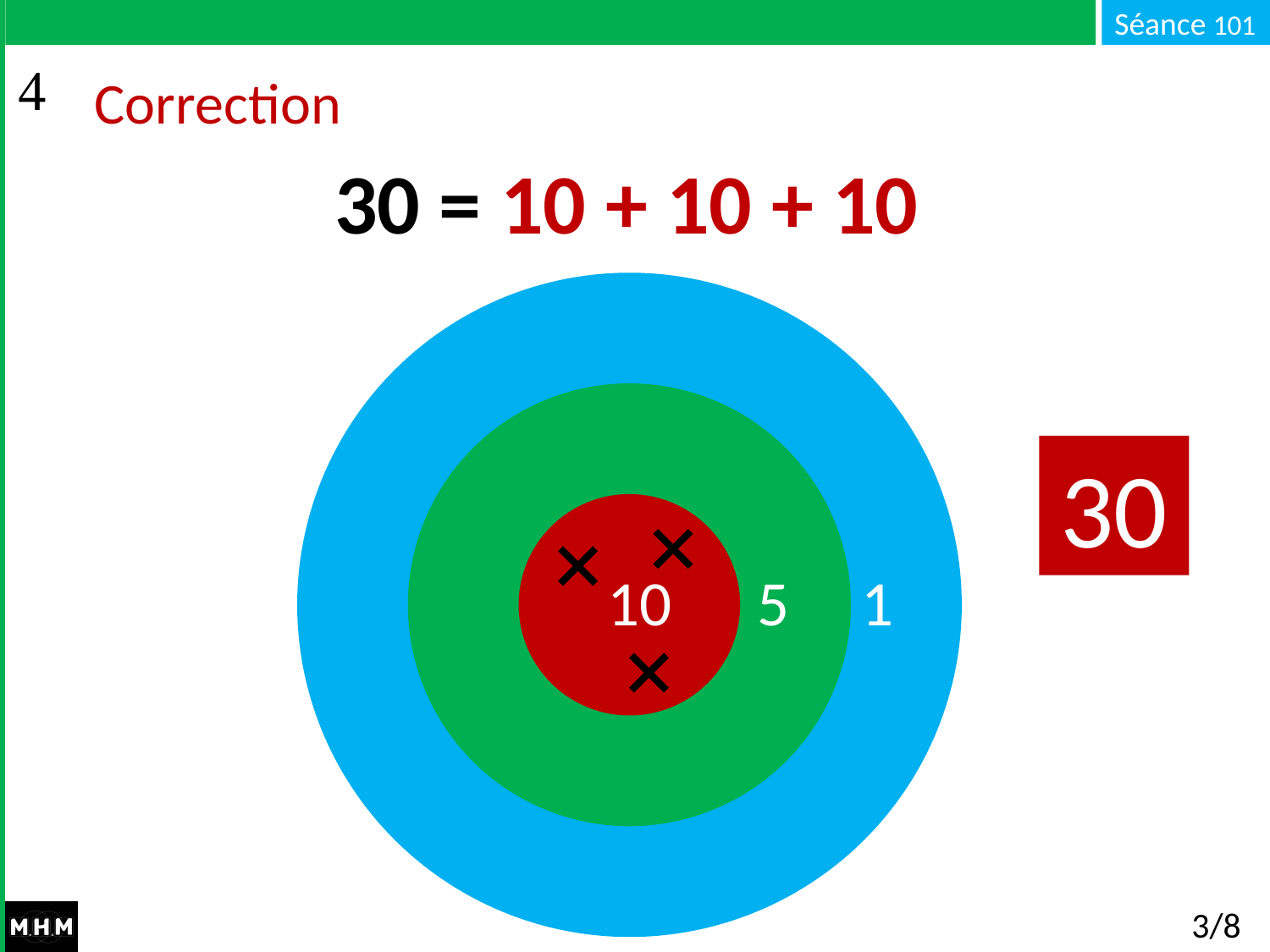

# Correction
30 = 10 + 10 + 10

30

10      5     1

3/8